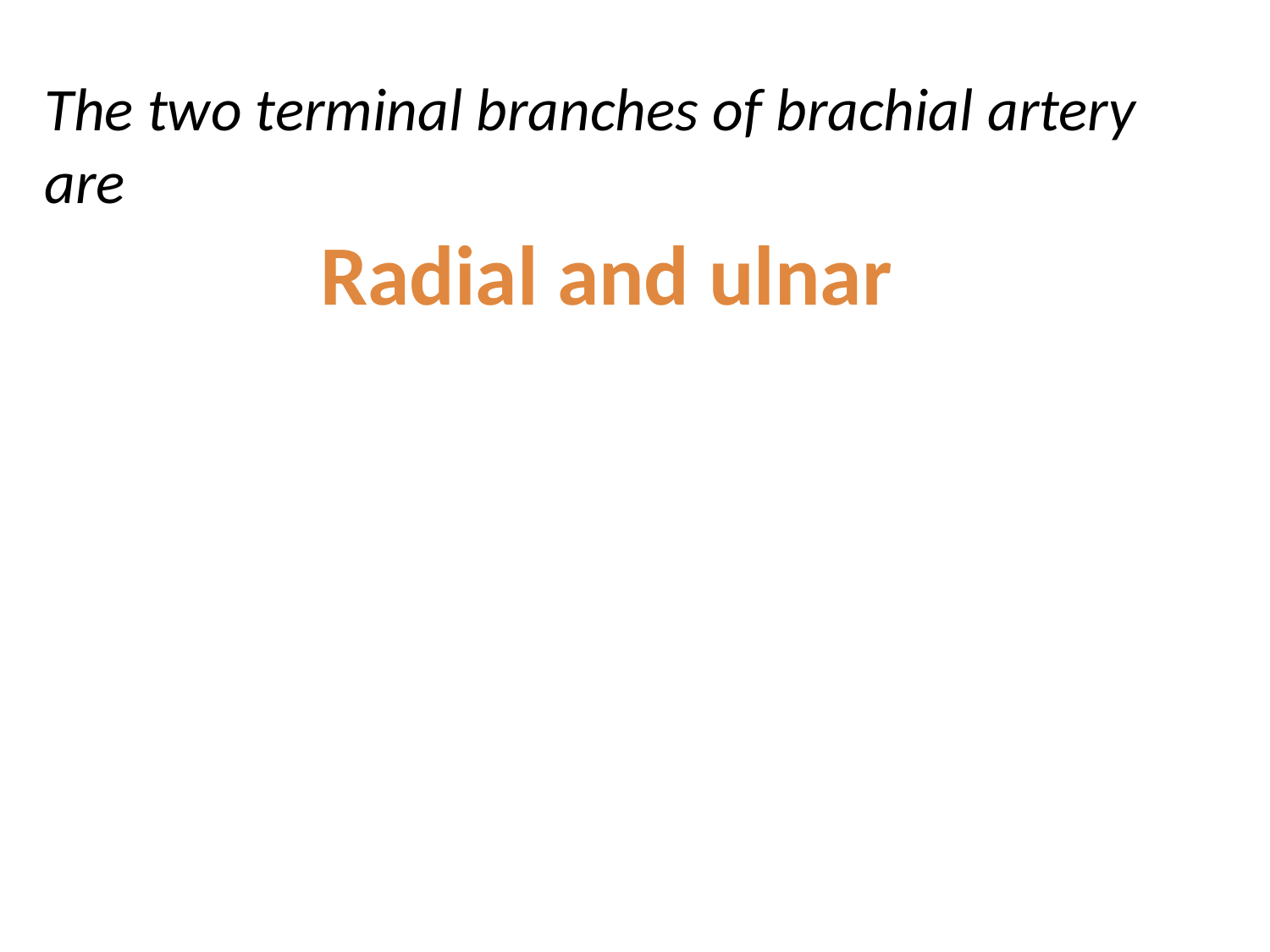

# The two terminal branches of brachial artery are
Radial and ulnar